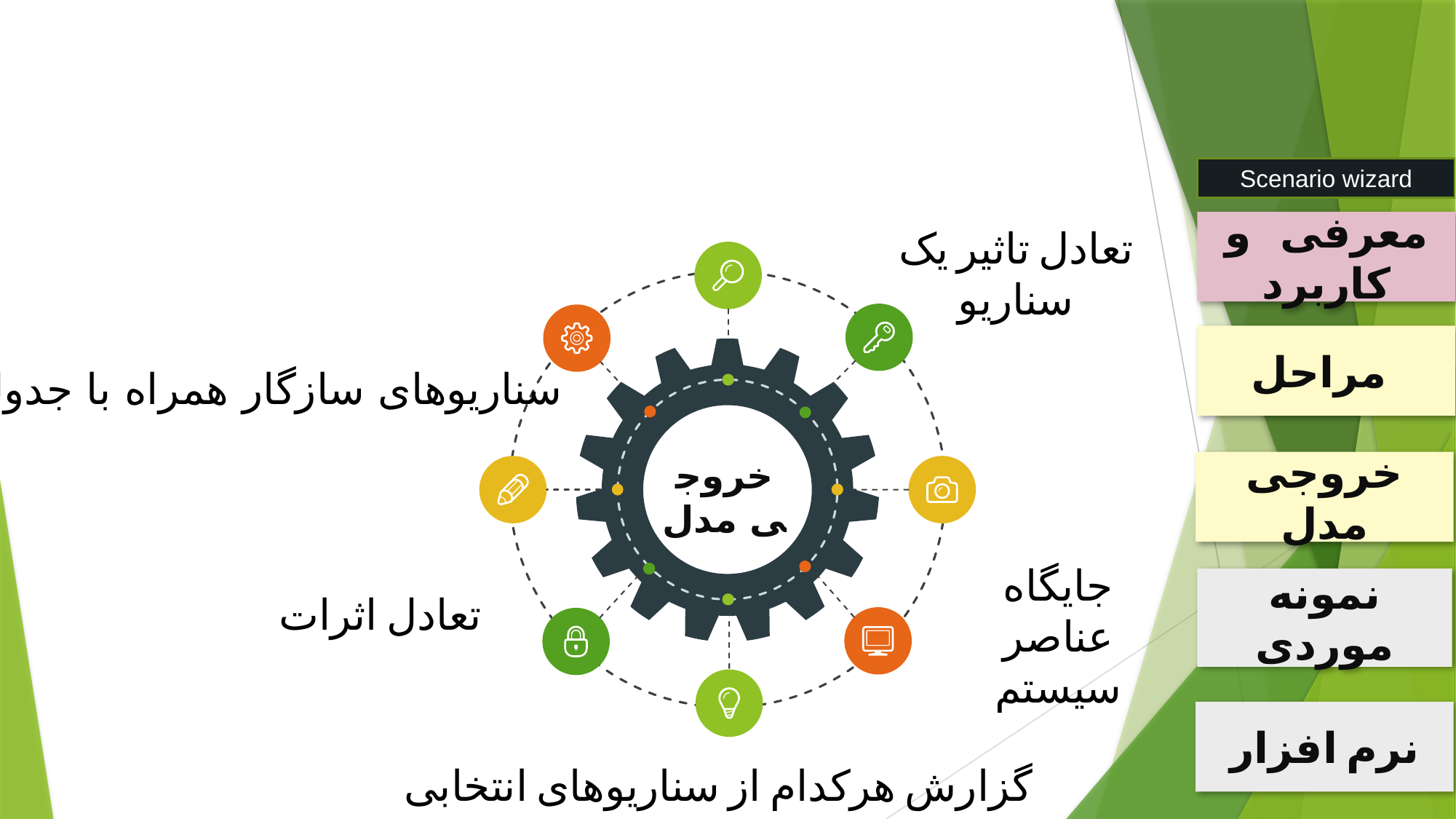

تعادل تاثیر یک سناریو

سناریوهای سازگار همراه با جدول
خروجی مدل

جایگاه عناصر سیستم
تعادل اثرات

گزارش هرکدام از سناریوهای انتخابی